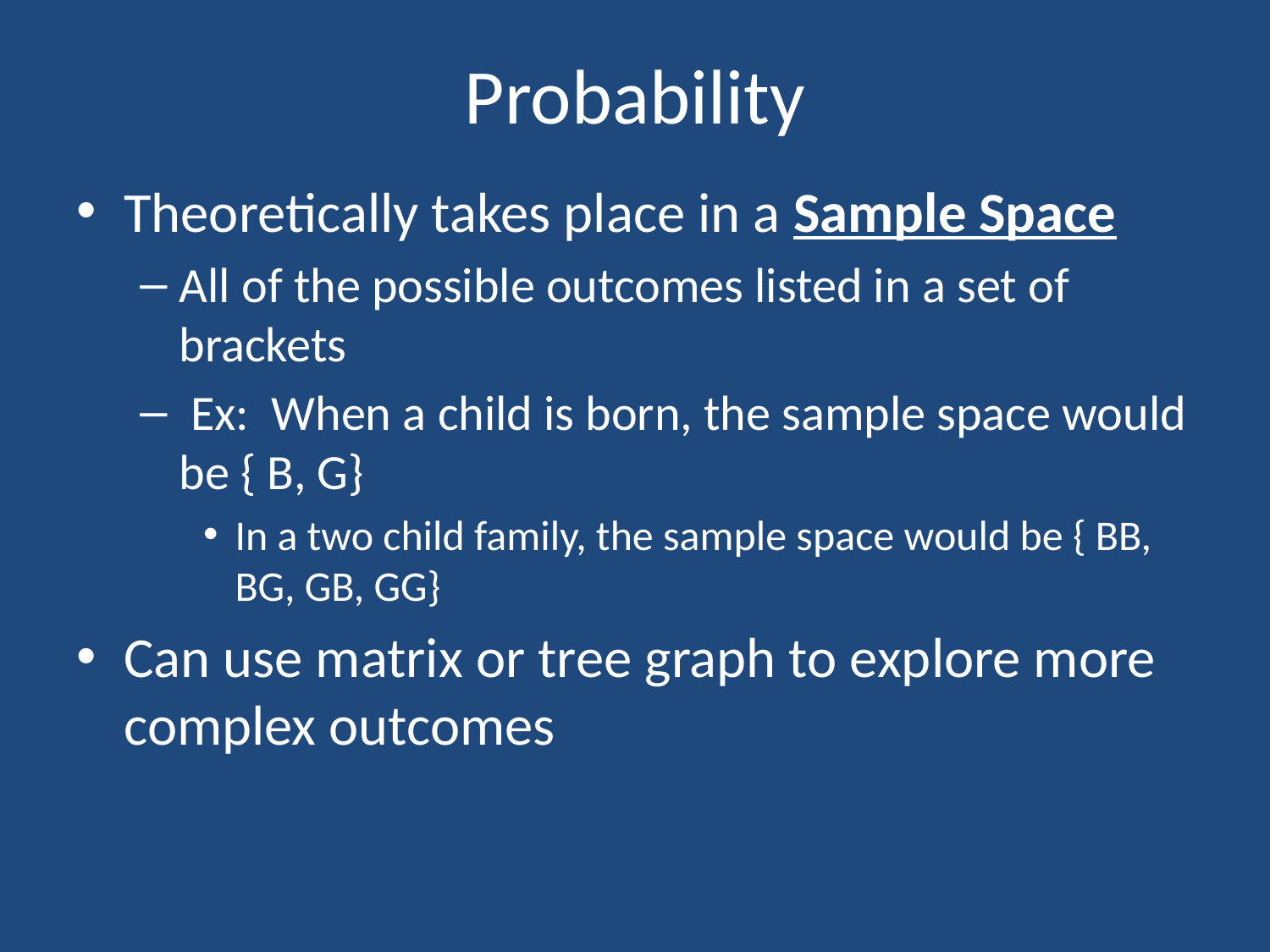

# Probability
Theoretically takes place in a Sample Space
All of the possible outcomes listed in a set of brackets
 Ex:  When a child is born, the sample space would be { B, G}
In a two child family, the sample space would be { BB, BG, GB, GG}
Can use matrix or tree graph to explore more complex outcomes